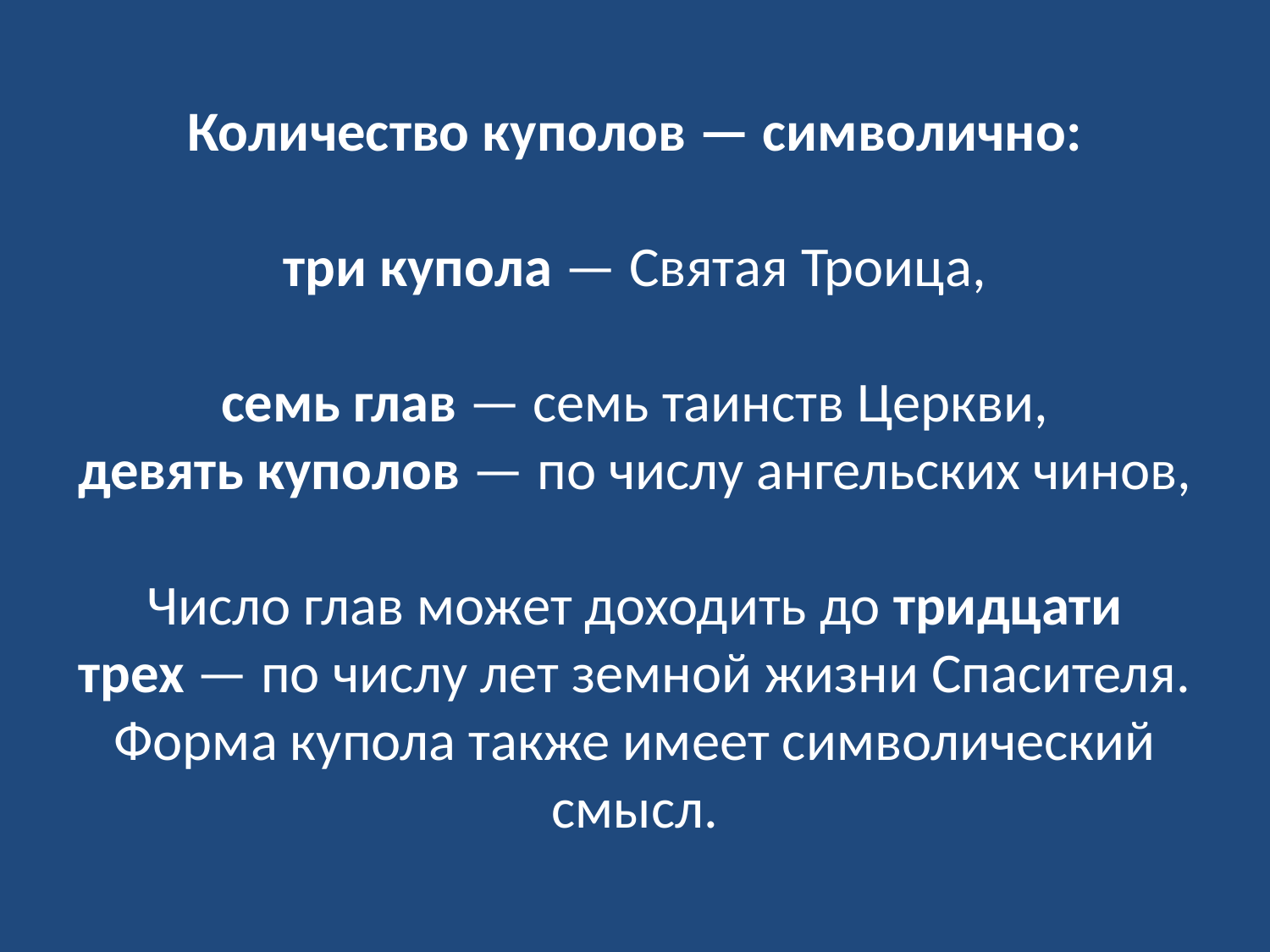

# Количество куполов — символично: три купола — Святая Троица, семь глав — семь таинств Церкви, девять куполов — по числу ангельских чинов, Число глав может доходить до тридцати трех — по числу лет земной жизни Спасителя. Форма купола также имеет символический смысл.